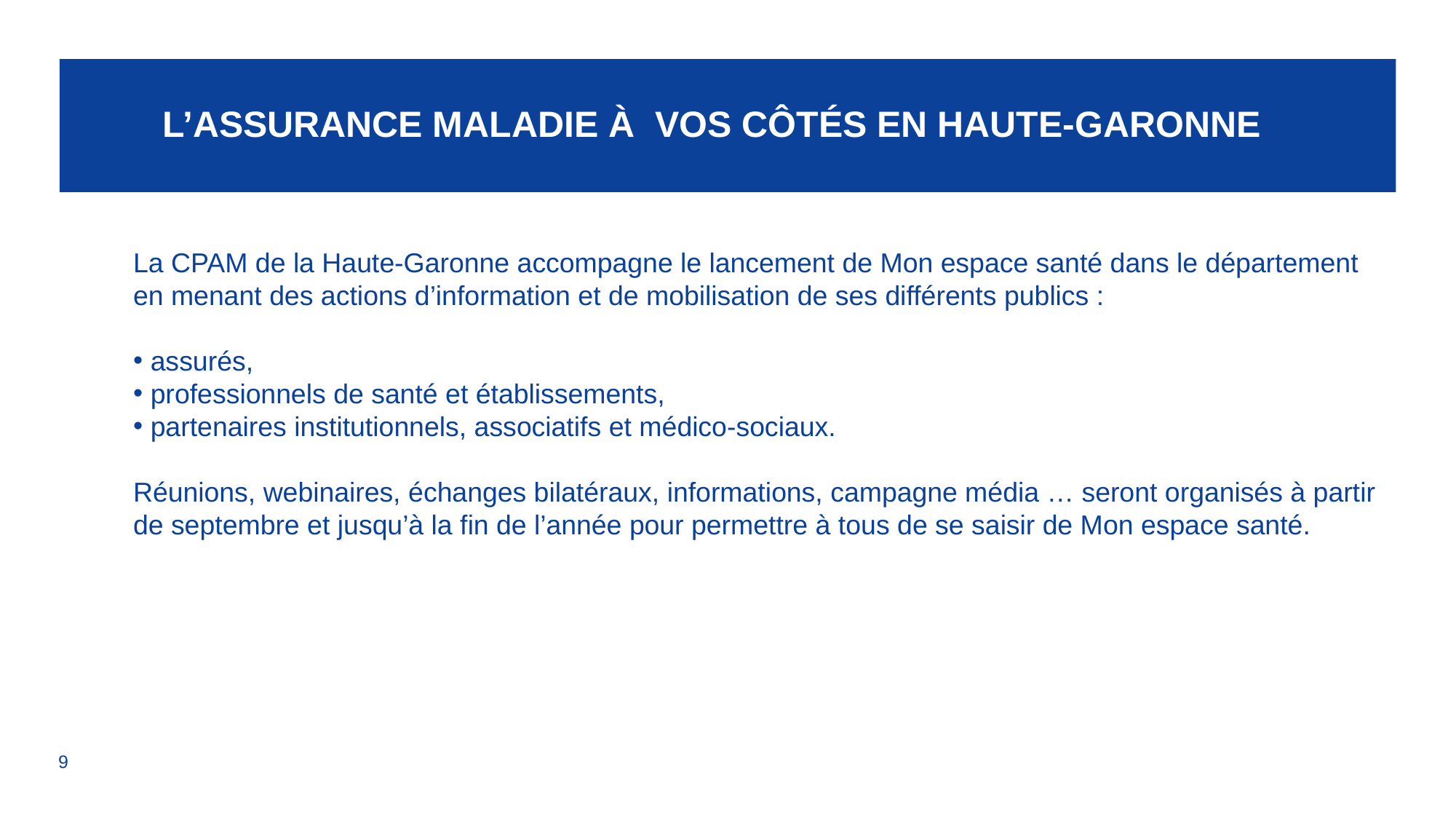

# L’Assurance maladie à  vos côtés en hAute-garonne
La CPAM de la Haute-Garonne accompagne le lancement de Mon espace santé dans le département en menant des actions d’information et de mobilisation de ses différents publics :

 assurés,
 professionnels de santé et établissements,
 partenaires institutionnels, associatifs et médico-sociaux.

Réunions, webinaires, échanges bilatéraux, informations, campagne média … seront organisés à partir de septembre et jusqu’à la fin de l’année pour permettre à tous de se saisir de Mon espace santé.

9